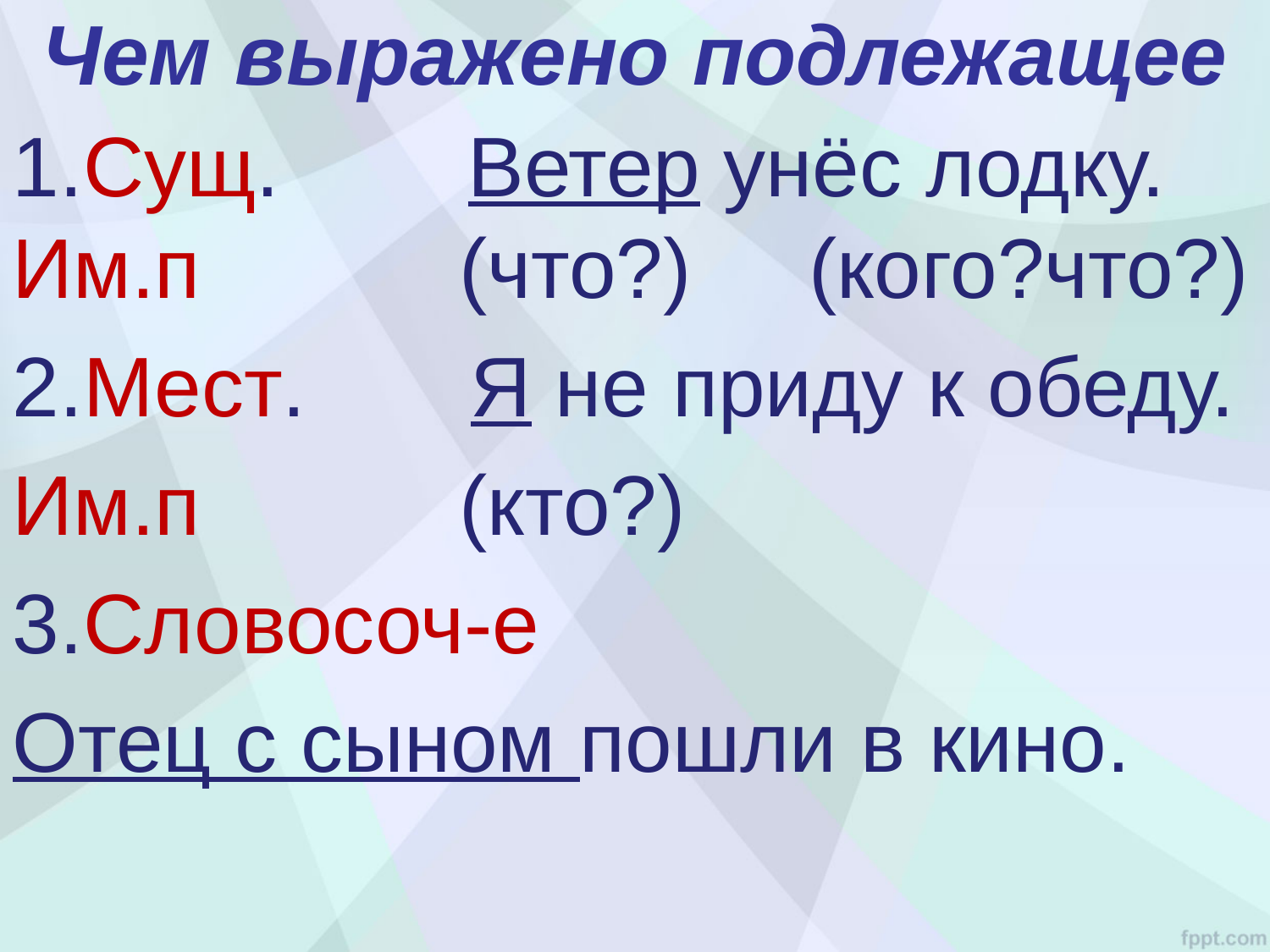

# Чем выражено подлежащее
1.Сущ.        Ветер унёс лодку. Им.п           (что?)     (кого?что?)
2.Мест.       Я не приду к обеду.
Им.п           (кто?)
3.Словосоч-е
Отец с сыном пошли в кино.